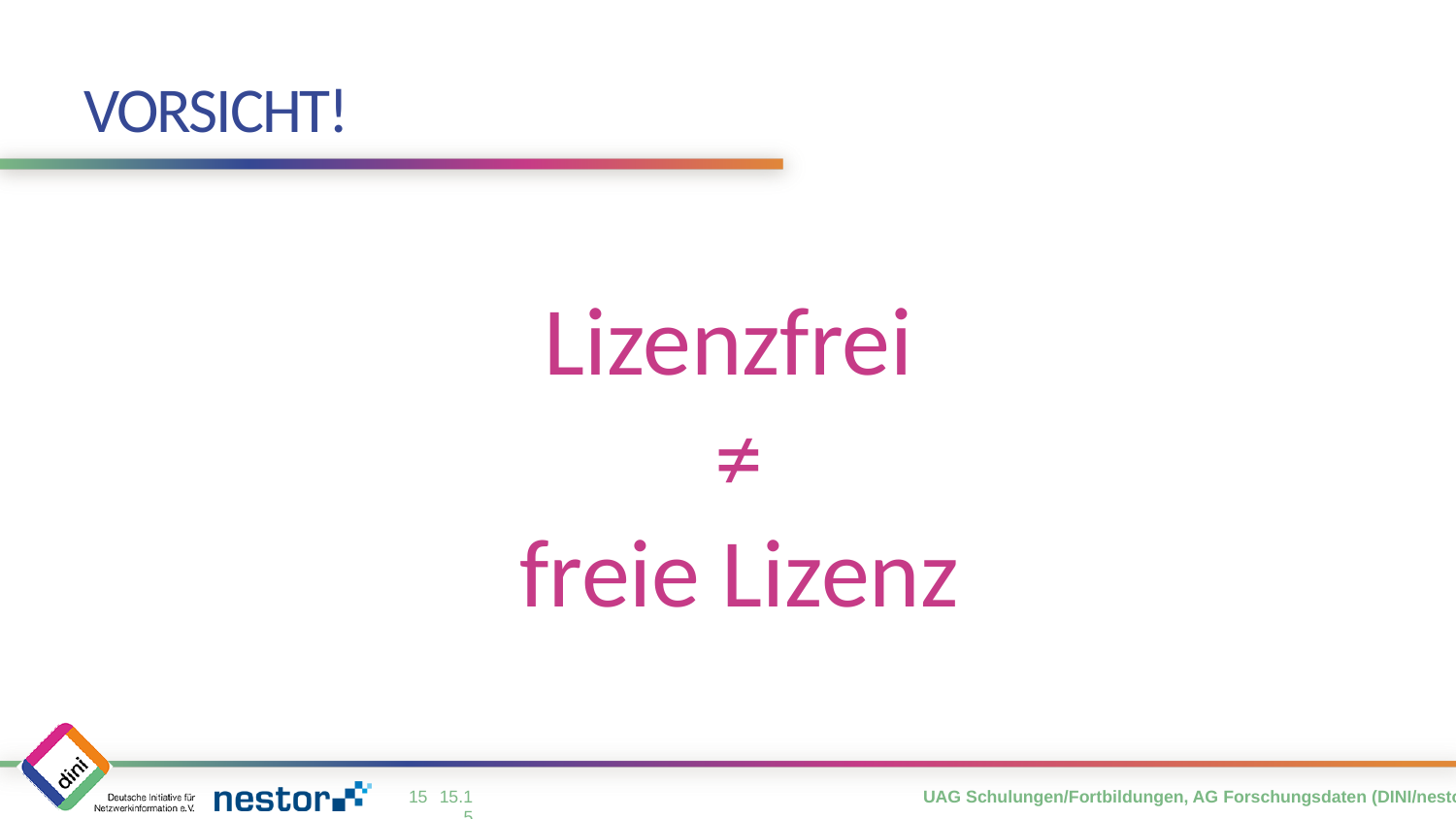

# Vorsicht!
Lizenzfrei
≠
freie Lizenz
15
15.15